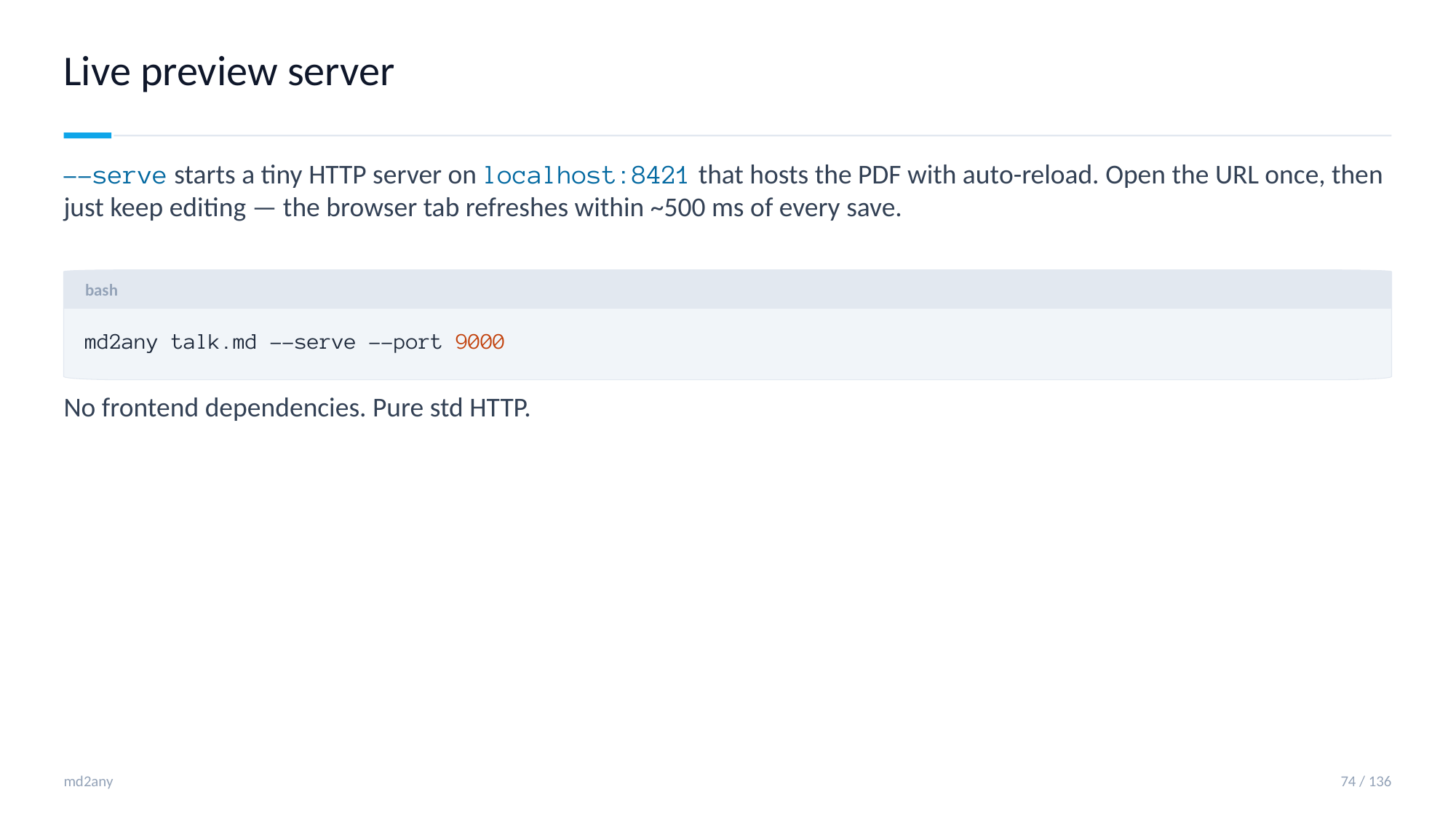

Live preview server

--serve starts a tiny HTTP server on localhost:8421 that hosts the PDF with auto-reload. Open the URL once, then just keep editing — the browser tab refreshes within ~500 ms of every save.
bash
md2any talk.md --serve --port 9000
No frontend dependencies. Pure std HTTP.
md2any
74 / 136